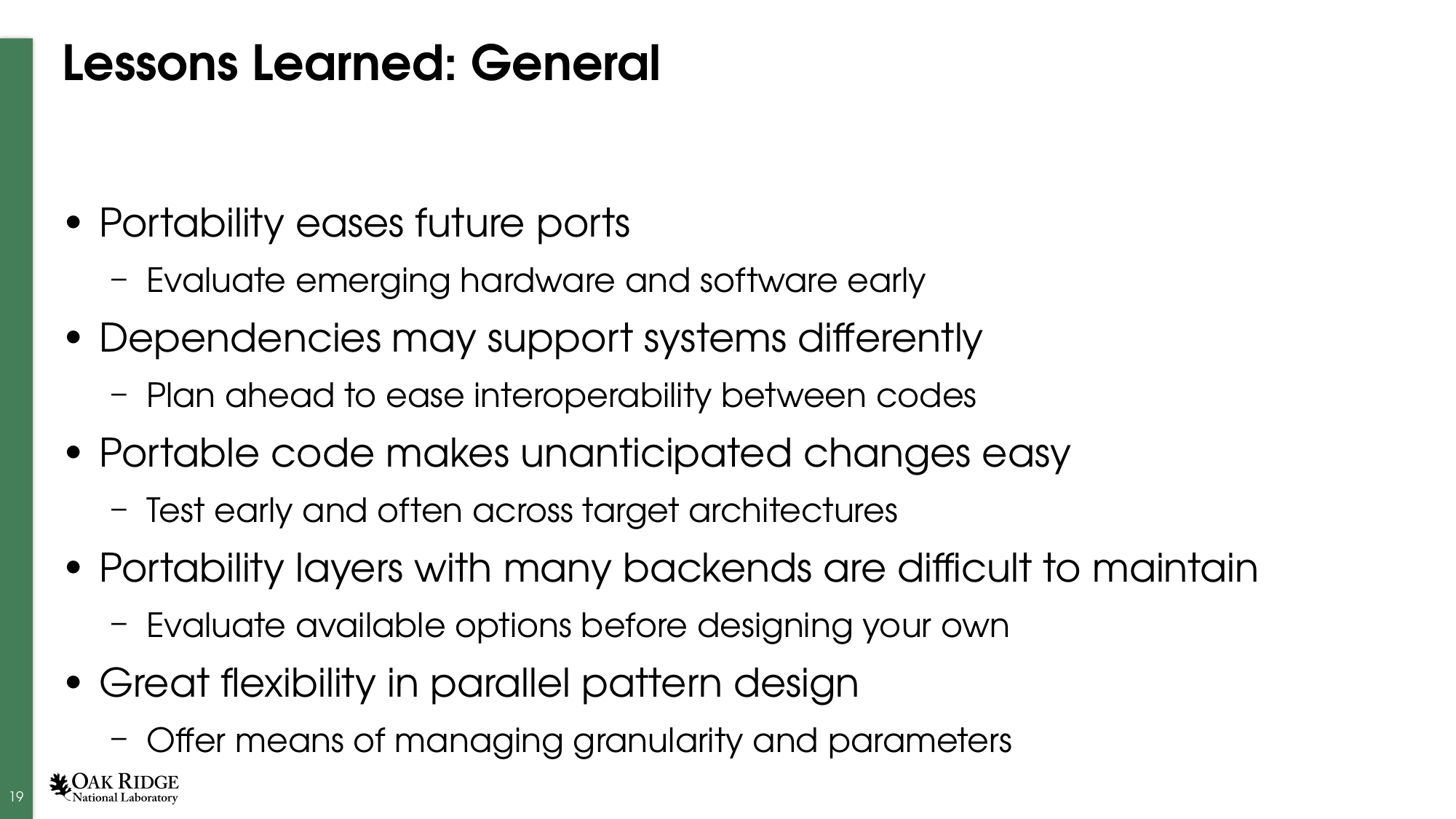

# Lessons Learned: General
Portability eases future ports
Evaluate emerging hardware and software early
Dependencies may support systems differently
Plan ahead to ease interoperability between codes
Portable code makes unanticipated changes easy
Test early and often across target architectures
Portability layers with many backends are difficult to maintain
Evaluate available options before designing your own
Great flexibility in parallel pattern design
Offer means of managing granularity and parameters